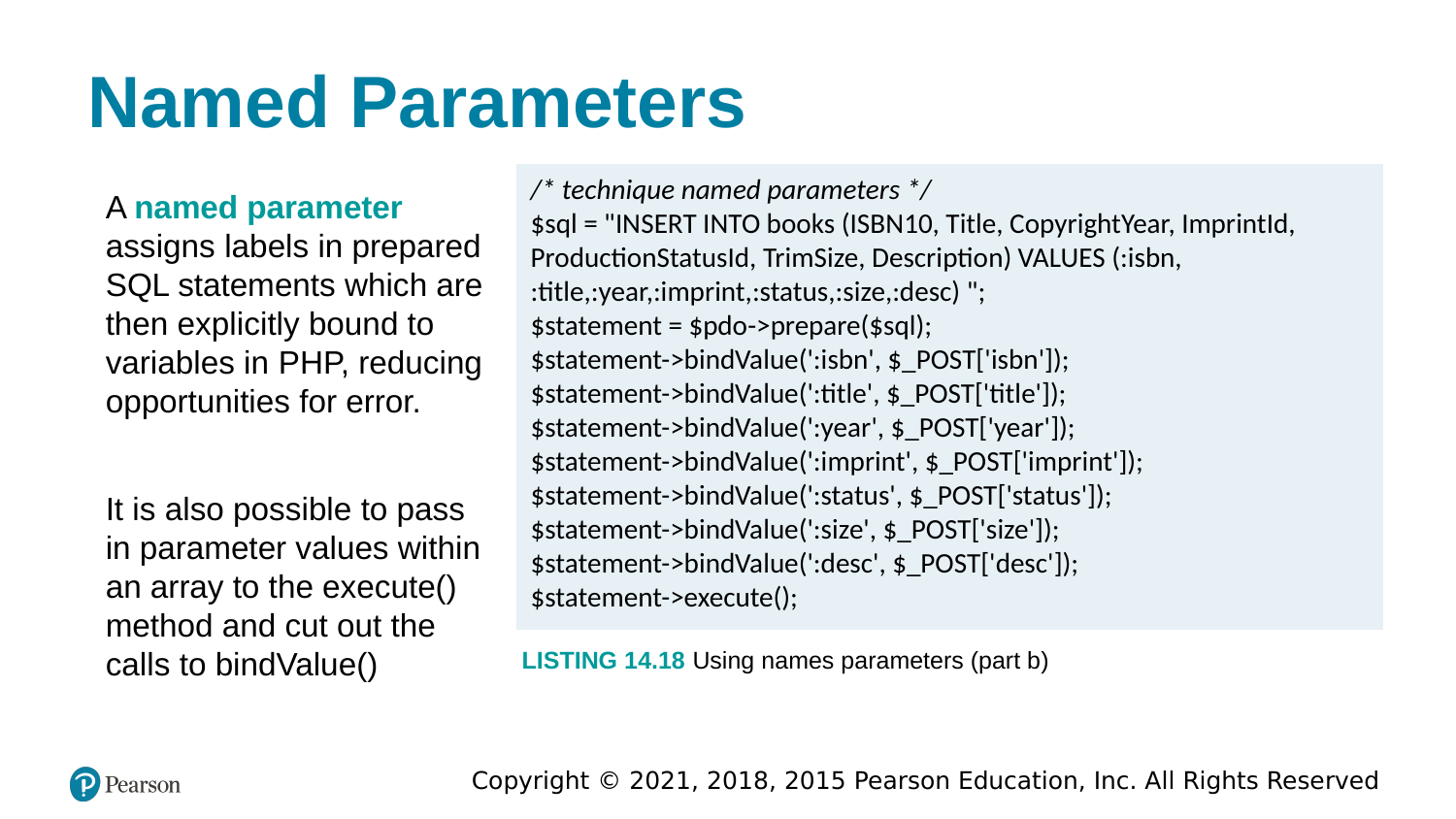

# Named Parameters
/* technique named parameters */
$sql = "INSERT INTO books (ISBN10, Title, CopyrightYear, ImprintId,
ProductionStatusId, TrimSize, Description) VALUES (:isbn,
:title,:year,:imprint,:status,:size,:desc) ";
$statement = $pdo->prepare($sql);
$statement->bindValue(':isbn', $_POST['isbn']);
$statement->bindValue(':title', $_POST['title']);
$statement->bindValue(':year', $_POST['year']);
$statement->bindValue(':imprint', $_POST['imprint']);
$statement->bindValue(':status', $_POST['status']);
$statement->bindValue(':size', $_POST['size']);
$statement->bindValue(':desc', $_POST['desc']);
$statement->execute();
A named parameter assigns labels in prepared SQL statements which are then explicitly bound to variables in PHP, reducing opportunities for error.
It is also possible to pass in parameter values within an array to the execute() method and cut out the calls to bindValue()
LISTING 14.18 Using names parameters (part b)